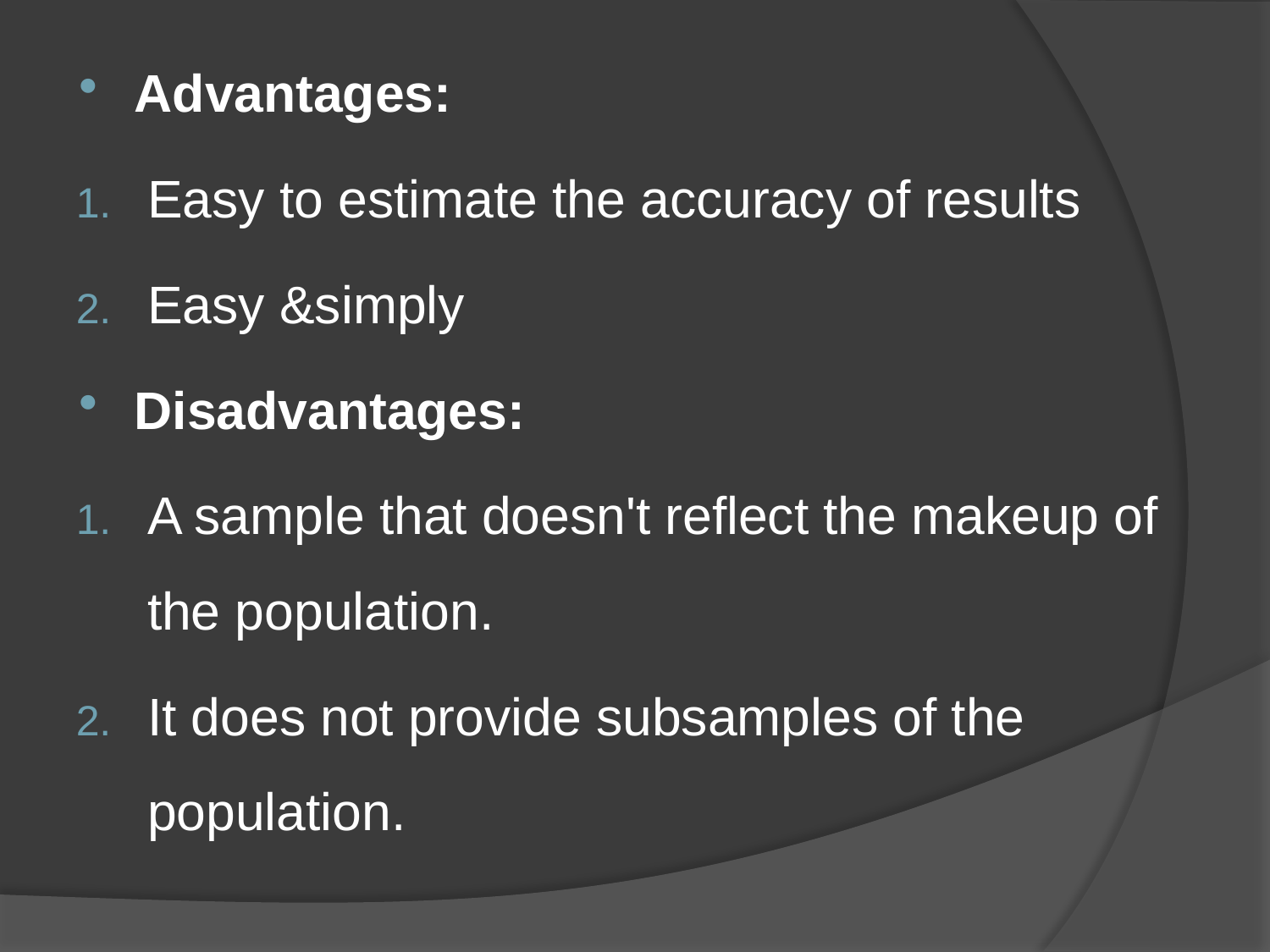

Advantages:
Easy to estimate the accuracy of results
Easy &simply
Disadvantages:
A sample that doesn't reflect the makeup of the population.
It does not provide subsamples of the population.